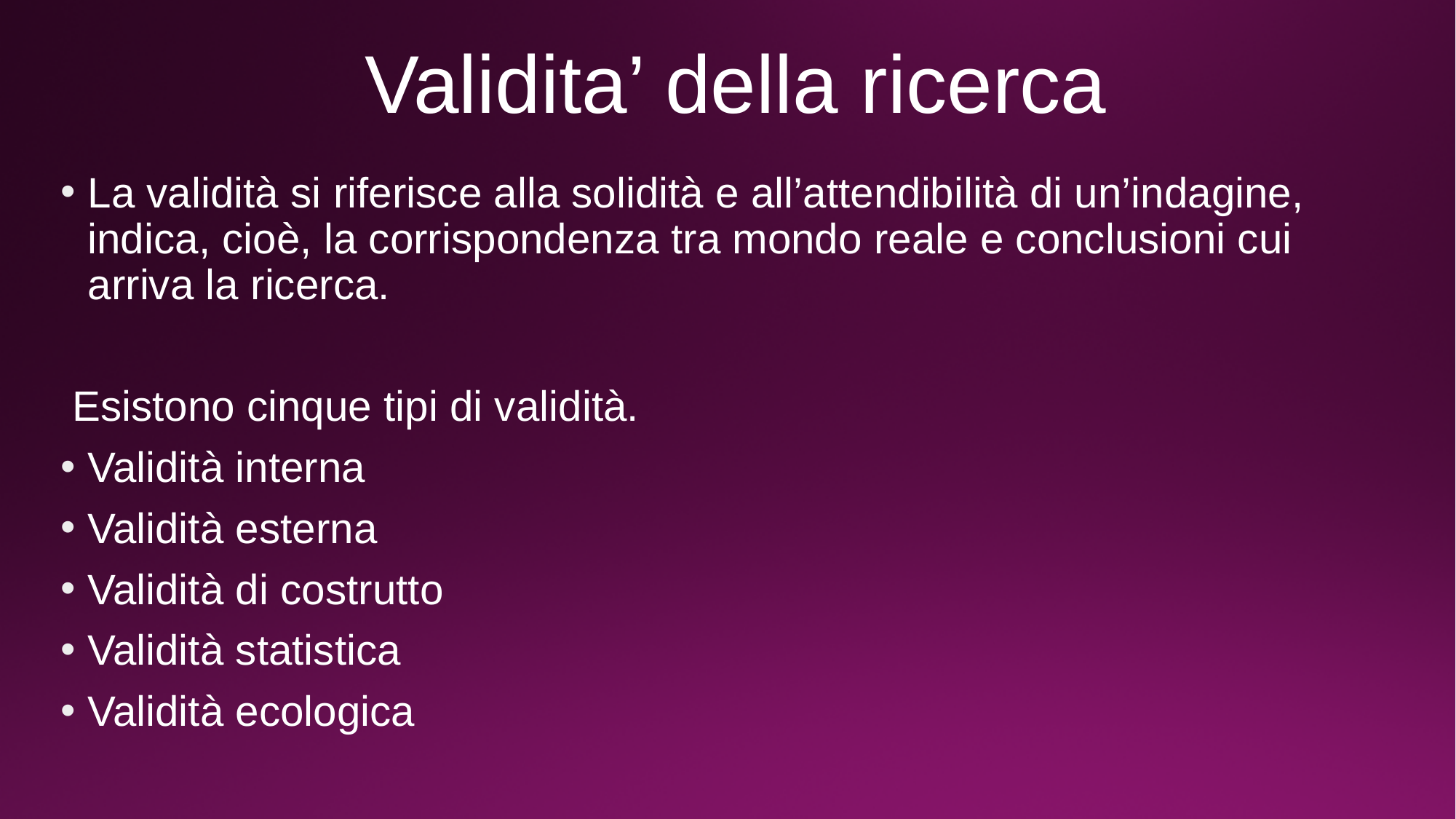

# Validita’ della ricerca
La validità si riferisce alla solidità e all’attendibilità di un’indagine, indica, cioè, la corrispondenza tra mondo reale e conclusioni cui arriva la ricerca.

 Esistono cinque tipi di validità.
Validità interna
Validità esterna
Validità di costrutto
Validità statistica
Validità ecologica